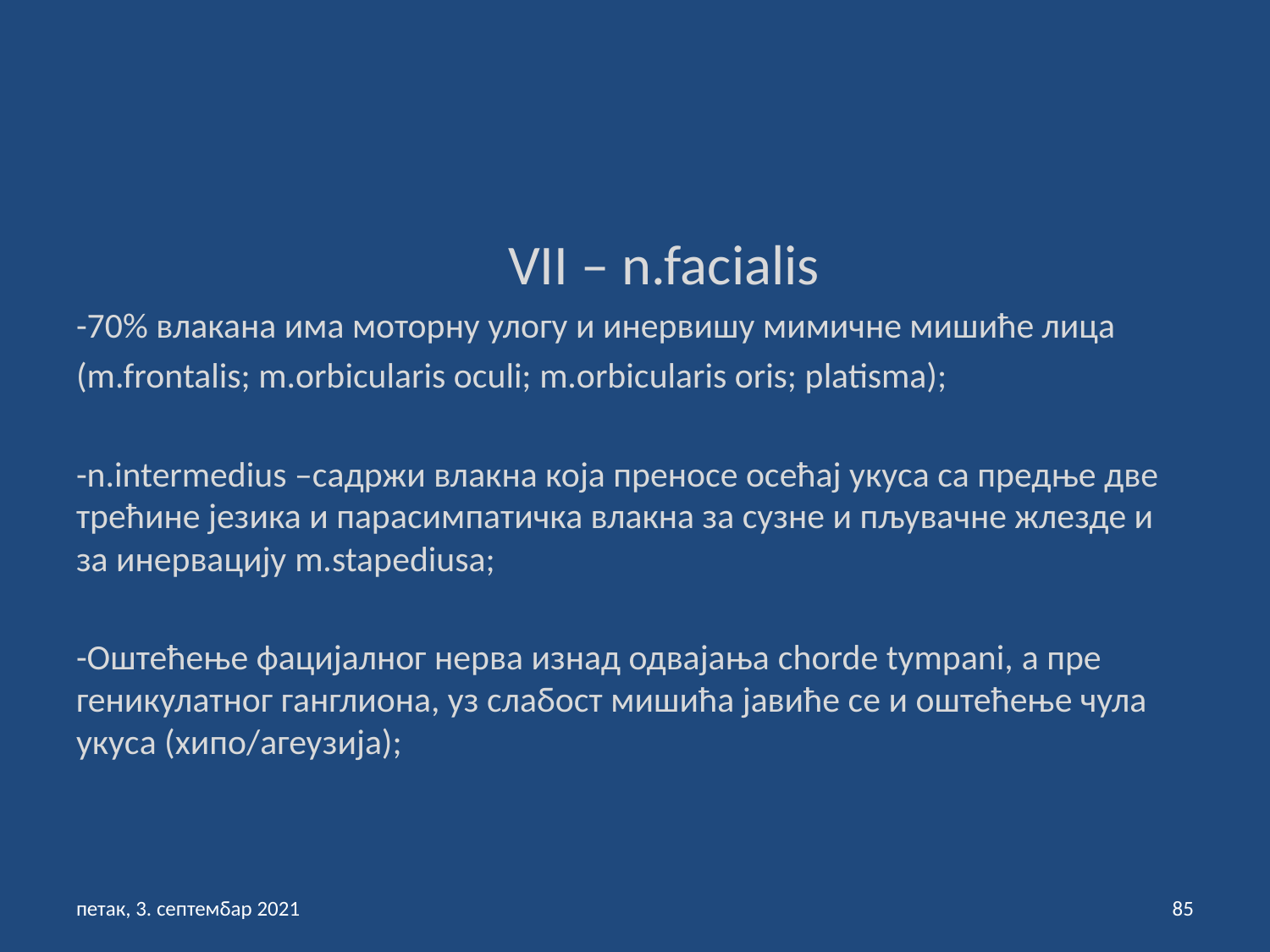

VII – n.facialis
-70% влакана има моторну улогу и инервишу мимичне мишиће лица
(m.frontalis; m.orbicularis oculi; m.orbicularis oris; platisma);

-n.intermedius –садржи влакна која преносе осећај укуса са предње две трећине језика и парасимпатичка влакна за сузне и пљувачне жлезде и за инервацију m.stapediusa;

-Оштећење фацијалног нерва изнад одвајања chorde tympani, а пре геникулатног ганглиона, уз слабост мишића јавиће се и оштећење чула укуса (хипо/агеузија);

петак, 3. септембар 2021
85